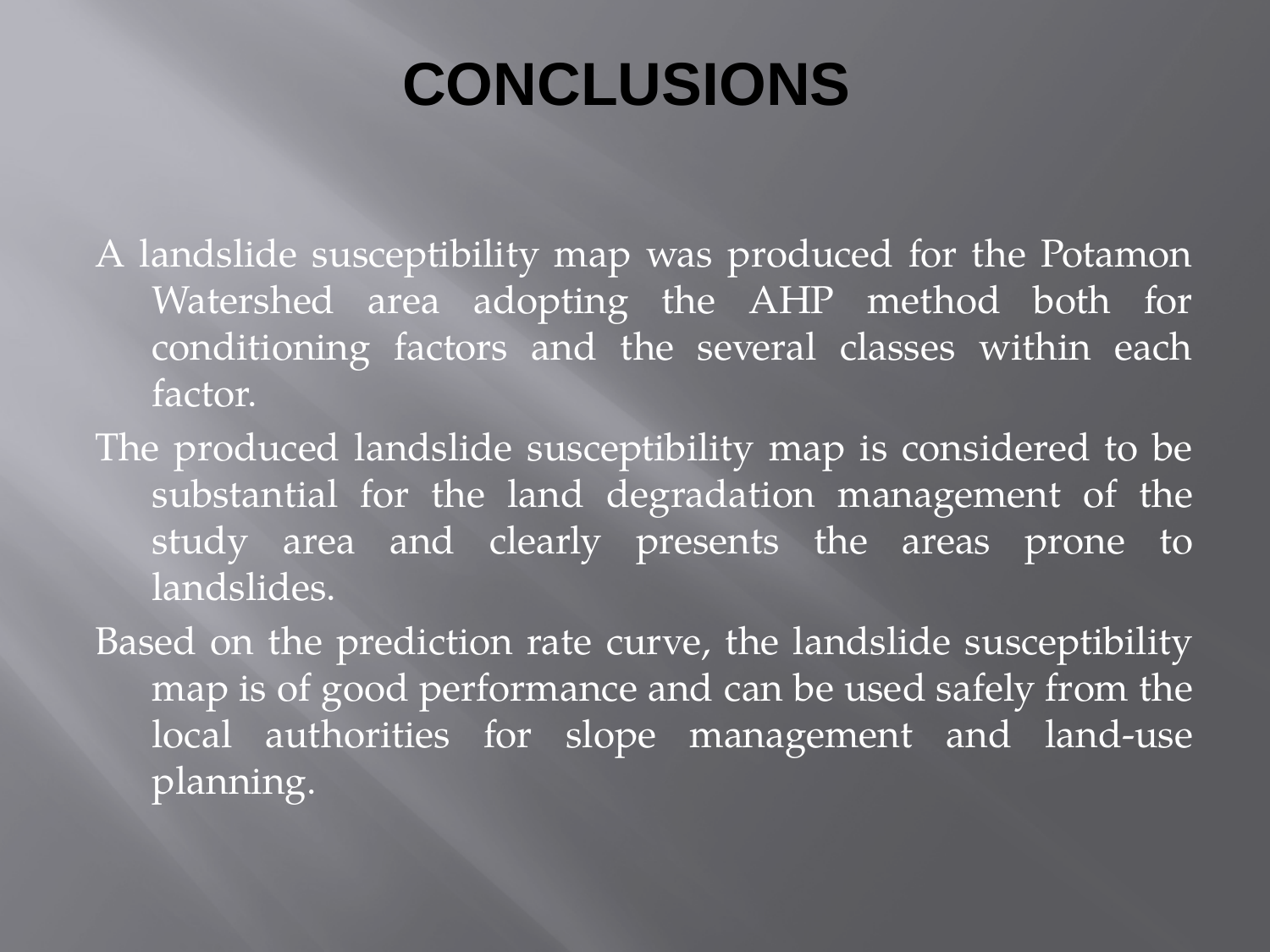

# Conclusions
A landslide susceptibility map was produced for the Potamon Watershed area adopting the AHP method both for conditioning factors and the several classes within each factor.
The produced landslide susceptibility map is considered to be substantial for the land degradation management of the study area and clearly presents the areas prone to landslides.
Based on the prediction rate curve, the landslide susceptibility map is of good performance and can be used safely from the local authorities for slope management and land-use planning.